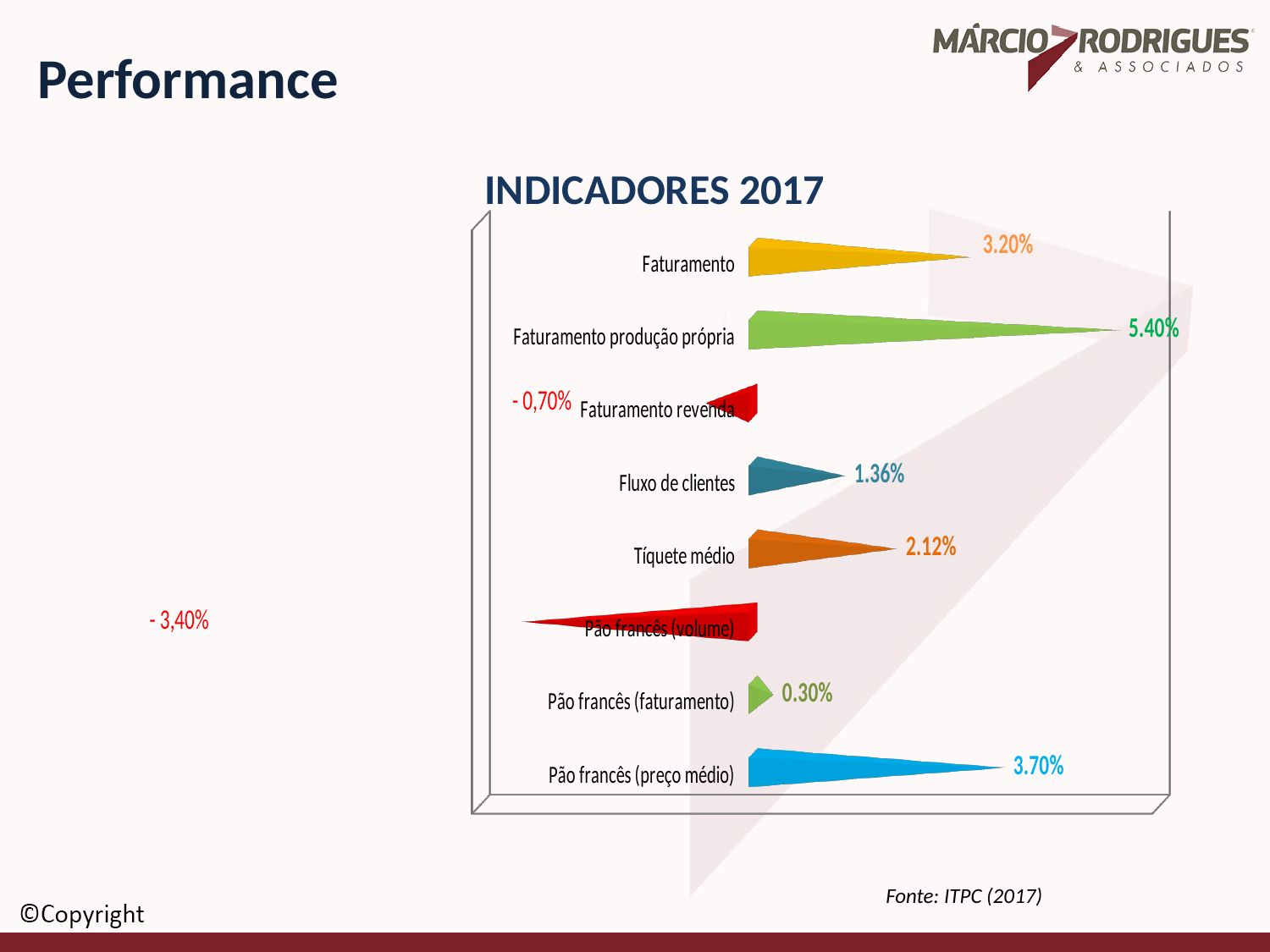

Performance
INDICADORES 2017

[unsupported chart]

Fonte: ITPC (2017)